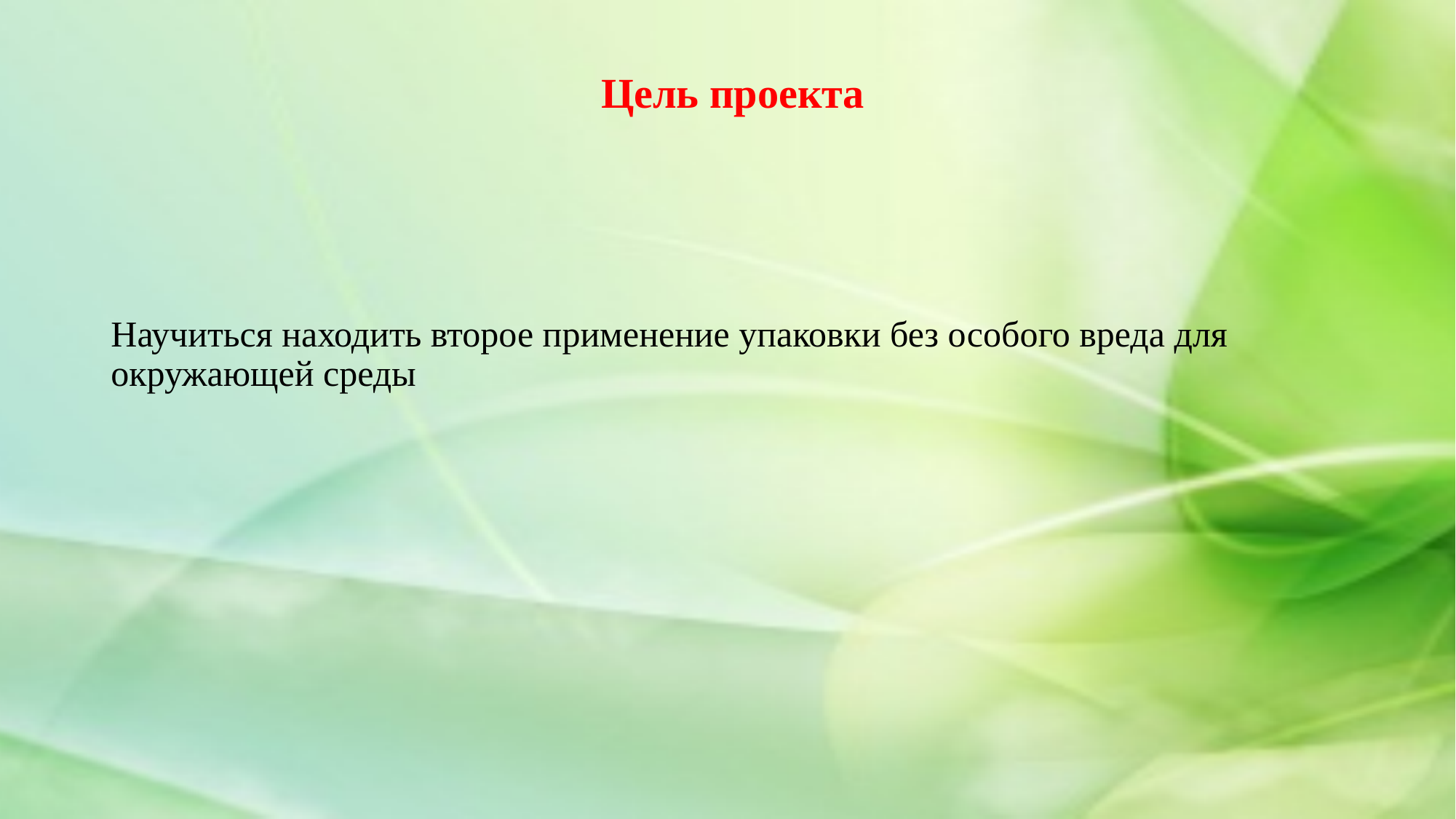

Цель проекта

Научиться находить второе применение упаковки без особого вреда для окружающей среды